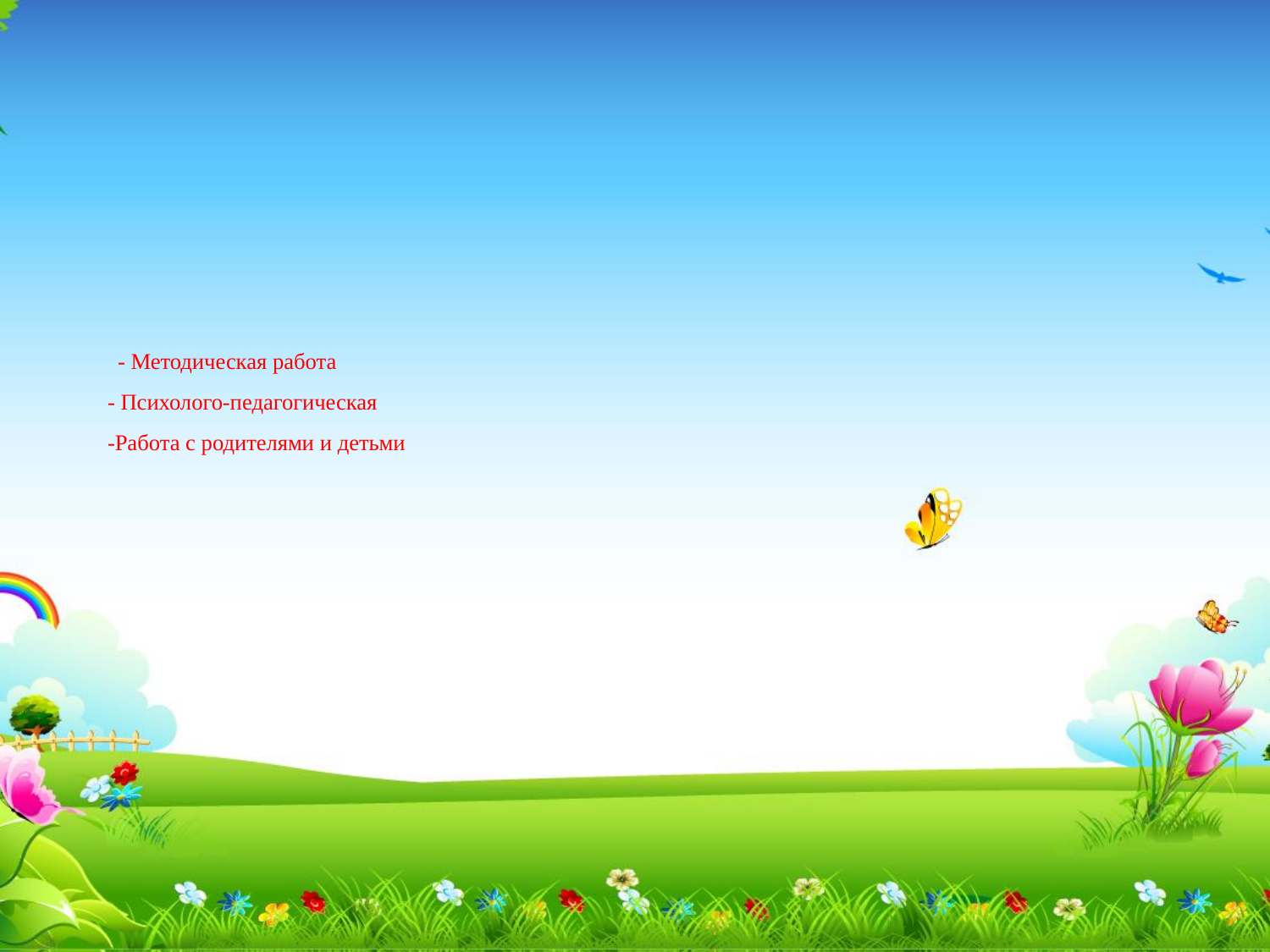

# - Методическая работа - Психолого-педагогическая -Работа с родителями и детьми